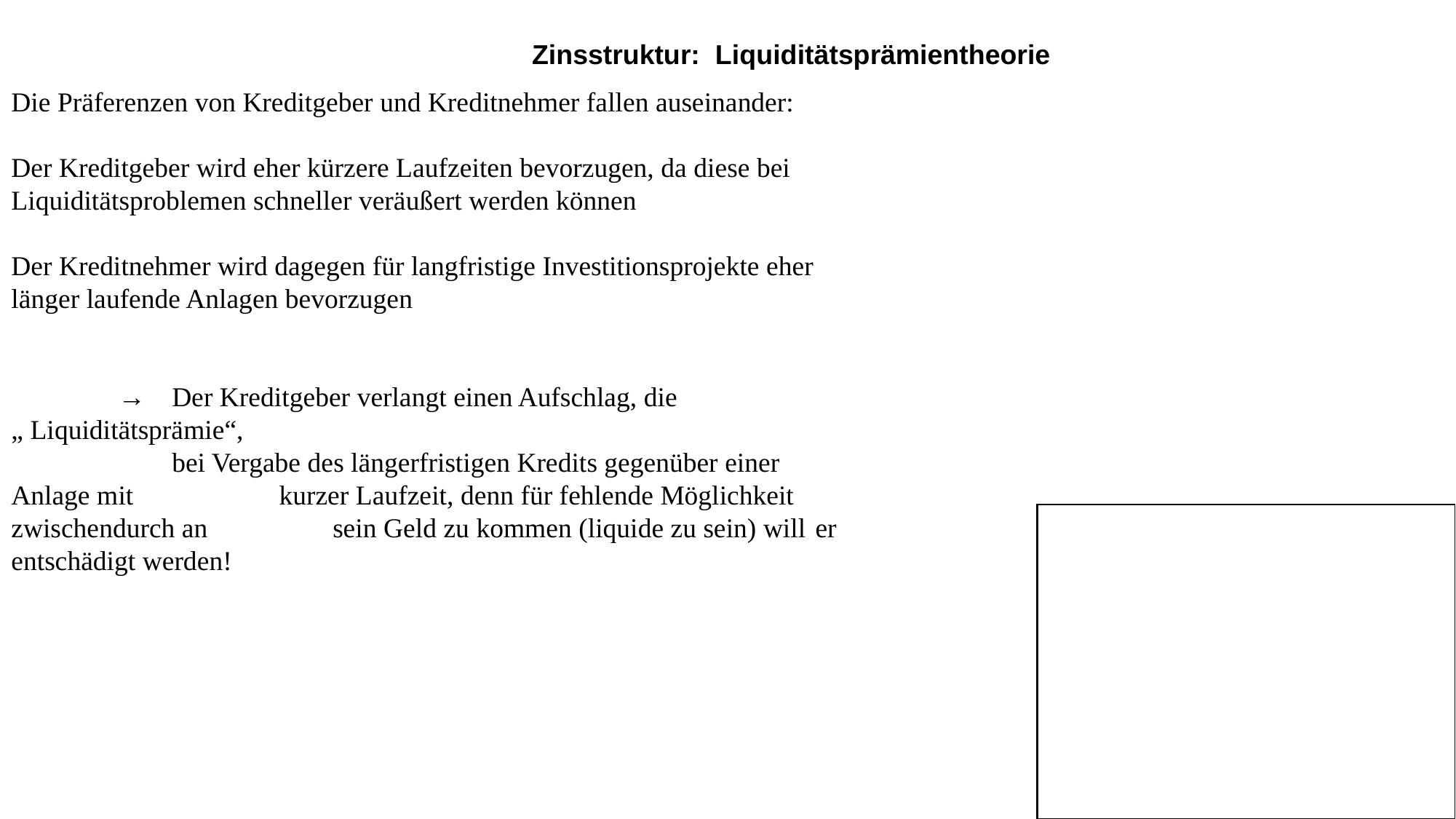

Zinsstruktur:  Liquiditätsprämientheorie
Die Präferenzen von Kreditgeber und Kreditnehmer fallen auseinander:

Der Kreditgeber wird eher kürzere Laufzeiten bevorzugen, da diese bei
Liquiditätsproblemen schneller veräußert werden können

Der Kreditnehmer wird dagegen für langfristige Investitionsprojekte eher
länger laufende Anlagen bevorzugen

		→	Der Kreditgeber verlangt einen Aufschlag, die „ Liquiditätsprämie“,
			bei Vergabe des längerfristigen Kredits gegenüber einer Anlage mit 			kurzer Laufzeit, denn für fehlende Möglichkeit zwischendurch an 			sein Geld zu kommen (liquide zu sein) will 	er entschädigt werden!